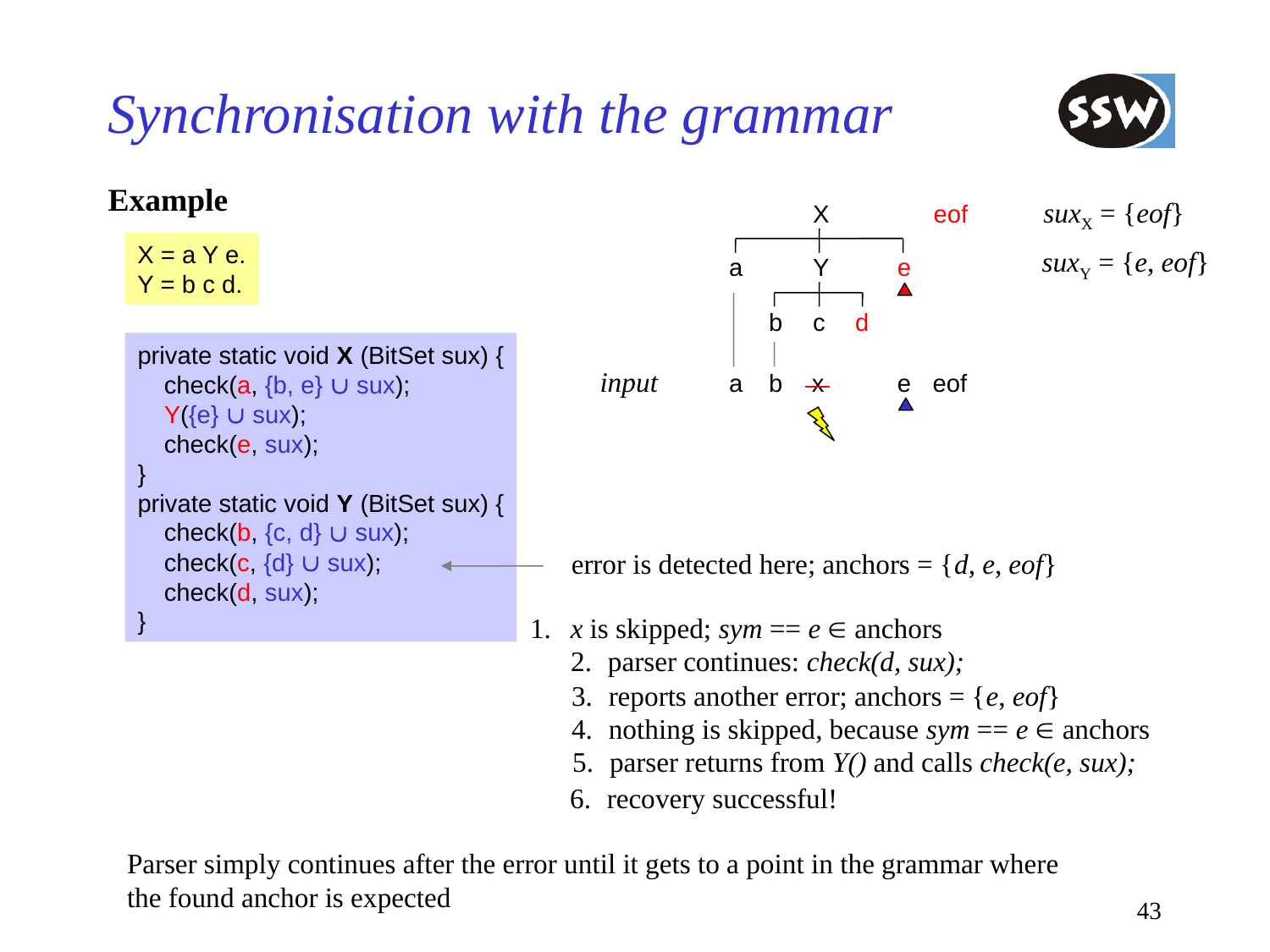

# Synchronisation with the grammar
Example
suxX = {eof}
X
eof

suxY = {e, eof}

a
Y
e

b
c
d

input
a
b
x
e
eof

X = a Y e.
Y = b c d.

6.	recovery successful!
private static void X (BitSet sux) {
	check(a, {b, e} ∪ sux);
	Y({e} ∪ sux);
	check(e, sux);
}
private static void Y (BitSet sux) {
	check(b, {c, d} ∪ sux);
	check(c, {d} ∪ sux);
	check(d, sux);
}

1.	x is skipped; sym == e ∈ anchors
error is detected here; anchors = {d, e, eof}

2.	parser continues: check(d, sux);
3.	reports another error; anchors = {e, eof}
4.	nothing is skipped, because sym == e ∈ anchors
5.	parser returns from Y() and calls check(e, sux);
Parser simply continues after the error until it gets to a point in the grammar where
the found anchor is expected
43